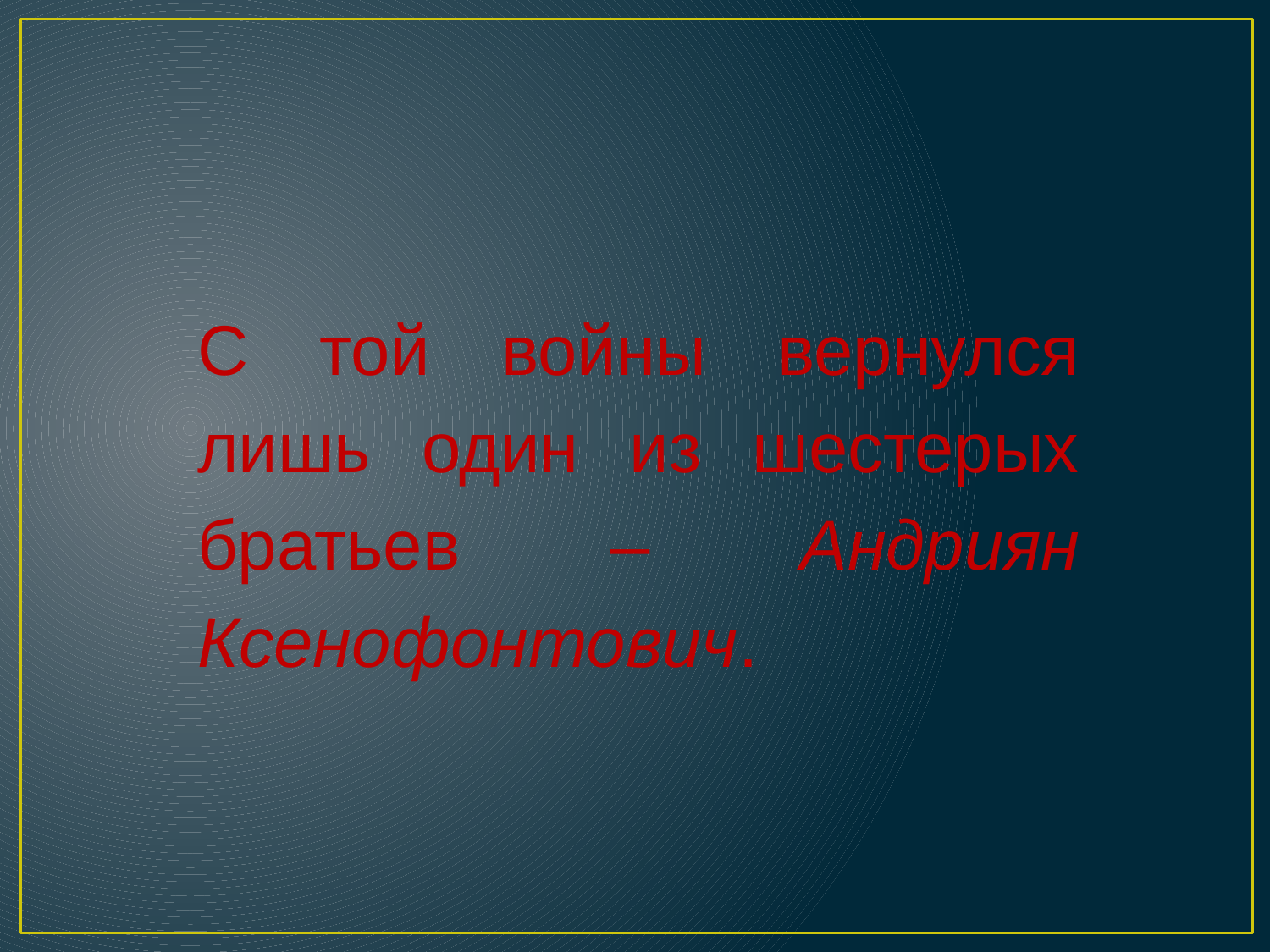

С той войны вернулся лишь один из шестерых братьев – Андриян Ксенофонтович.